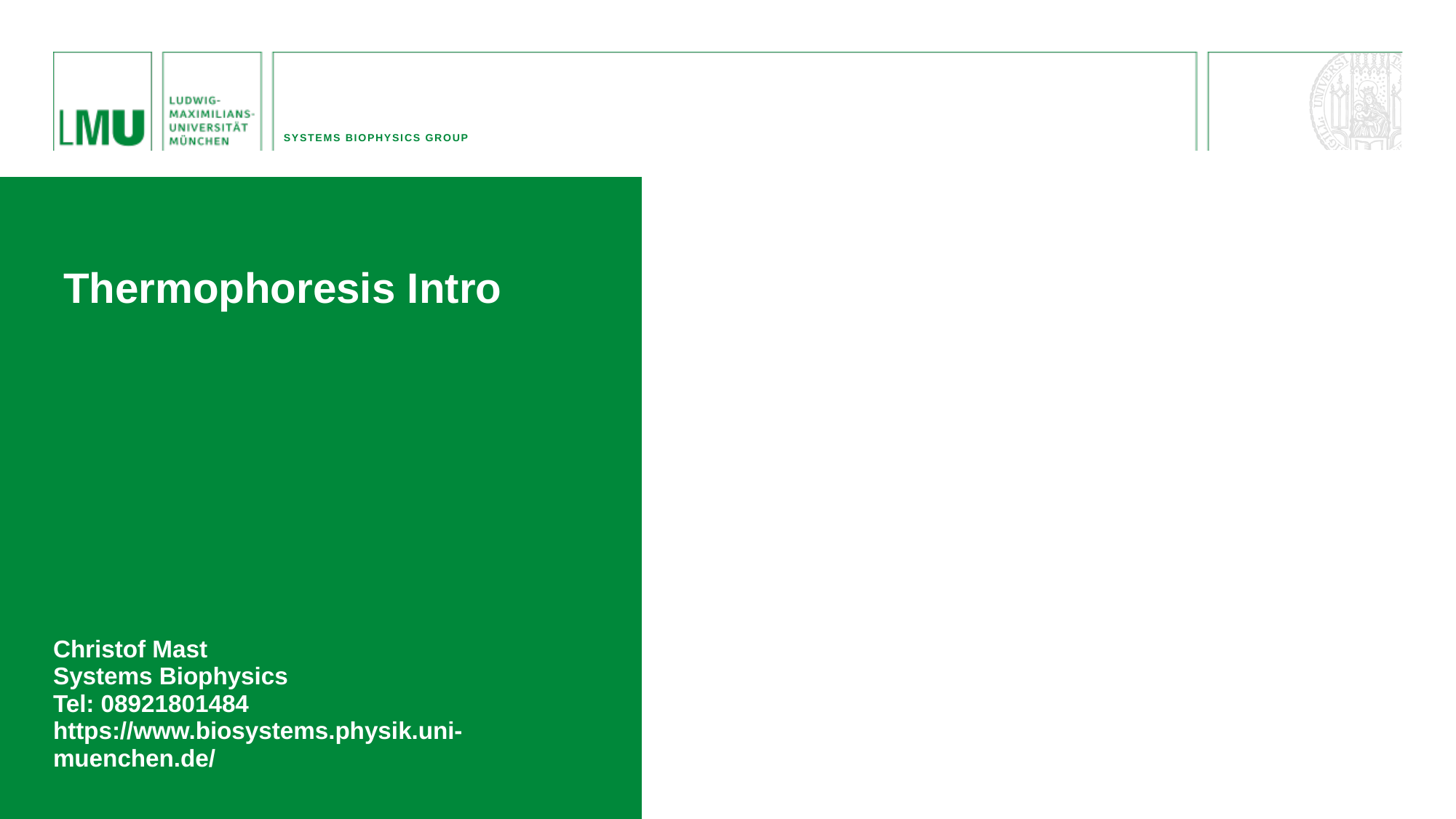

Systems Biophysics Group
# Thermophoresis Intro
Christof Mast
Systems Biophysics
Tel: 08921801484
https://www.biosystems.physik.uni-muenchen.de/